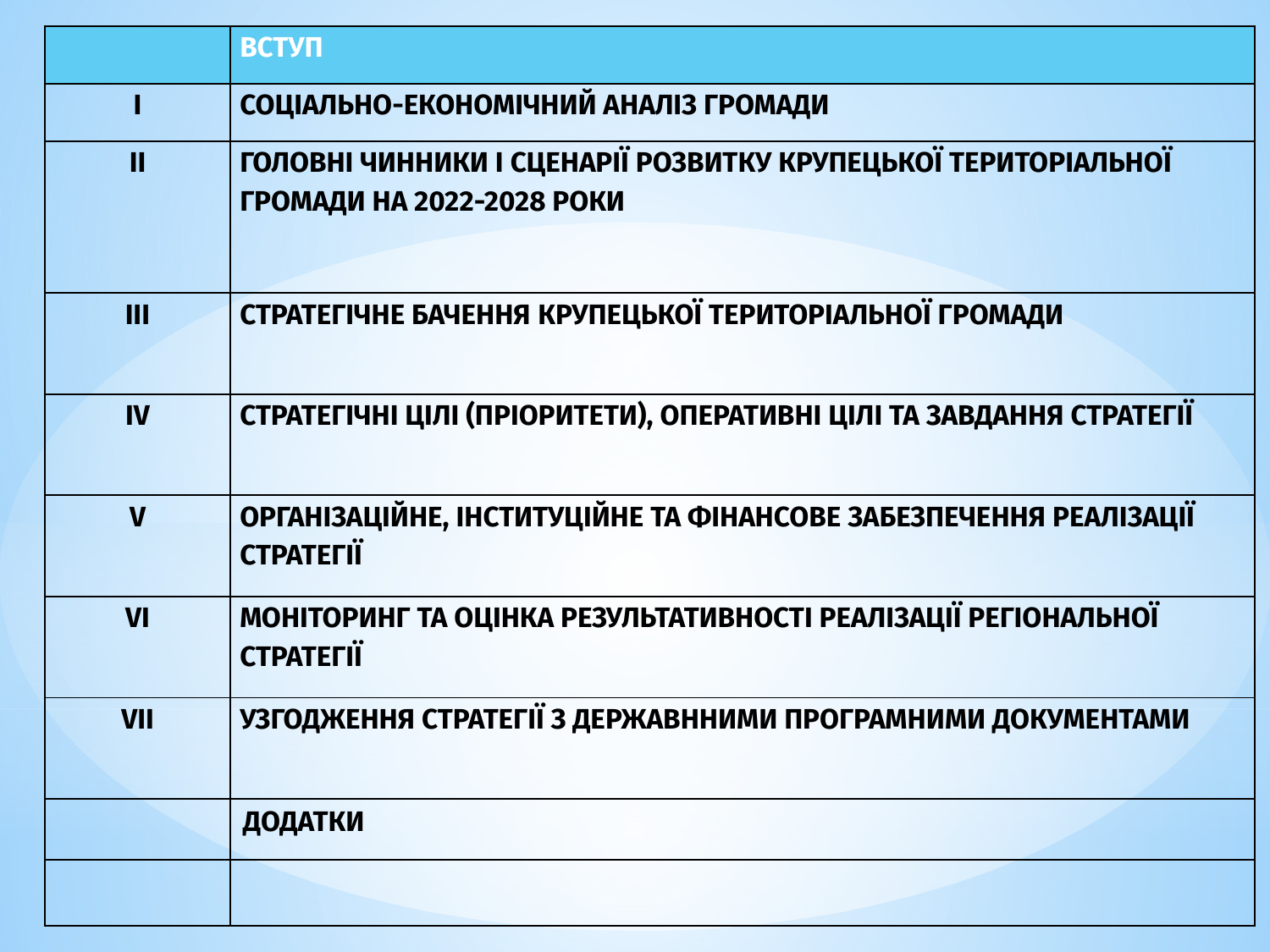

|  | ВСТУП |
| --- | --- |
| I | СОЦІАЛЬНО-ЕКОНОМІЧНИЙ АНАЛІЗ ГРОМАДИ |
| II | ГОЛОВНІ ЧИННИКИ І СЦЕНАРІЇ РОЗВИТКУ КРУПЕЦЬКОЇ ТЕРИТОРІАЛЬНОЇ ГРОМАДИ НА 2022-2028 РОКИ |
| III | СТРАТЕГІЧНЕ БАЧЕННЯ КРУПЕЦЬКОЇ ТЕРИТОРІАЛЬНОЇ ГРОМАДИ |
| IV | СТРАТЕГІЧНІ ЦІЛІ (ПРІОРИТЕТИ), ОПЕРАТИВНІ ЦІЛІ ТА ЗАВДАННЯ СТРАТЕГІЇ |
| V | ОРГАНІЗАЦІЙНЕ, ІНСТИТУЦІЙНЕ ТА ФІНАНСОВЕ ЗАБЕЗПЕЧЕННЯ РЕАЛІЗАЦІЇ СТРАТЕГІЇ |
| VI | МОНІТОРИНГ ТА ОЦІНКА РЕЗУЛЬТАТИВНОСТІ РЕАЛІЗАЦІЇ РЕГІОНАЛЬНОЇ СТРАТЕГІЇ |
| VII | УЗГОДЖЕННЯ СТРАТЕГІЇ З ДЕРЖАВННИМИ ПРОГРАМНИМИ ДОКУМЕНТАМИ |
|  | ДОДАТКИ |
|  |  |